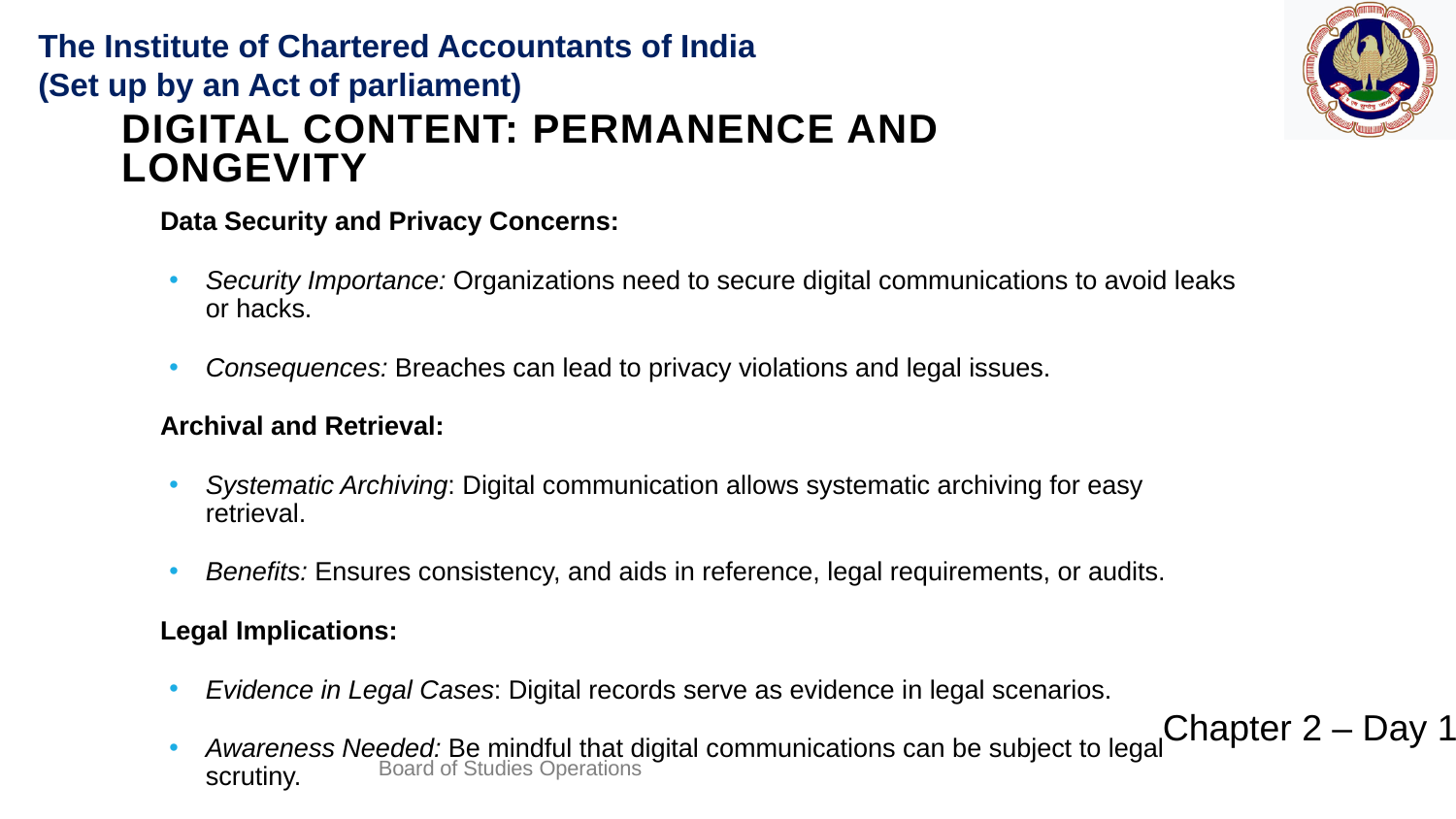

Digital content: Permanence and Longevity
Data Security and Privacy Concerns:
Security Importance: Organizations need to secure digital communications to avoid leaks or hacks.
Consequences: Breaches can lead to privacy violations and legal issues.
Archival and Retrieval:
Systematic Archiving: Digital communication allows systematic archiving for easy retrieval.
Benefits: Ensures consistency, and aids in reference, legal requirements, or audits.
Legal Implications:
Evidence in Legal Cases: Digital records serve as evidence in legal scenarios.
Awareness Needed: Be mindful that digital communications can be subject to legal scrutiny.